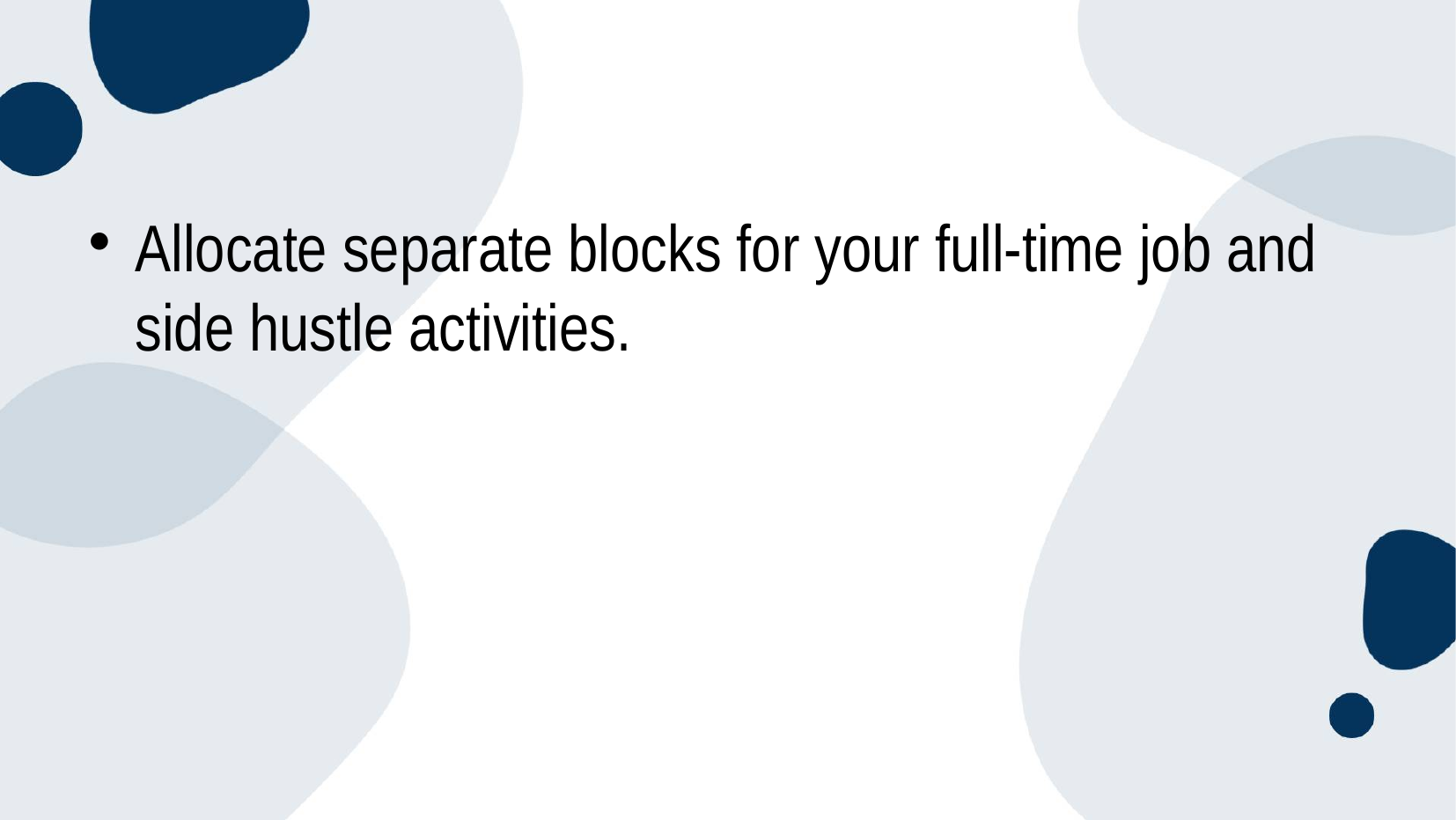

#
Allocate separate blocks for your full-time job and side hustle activities.